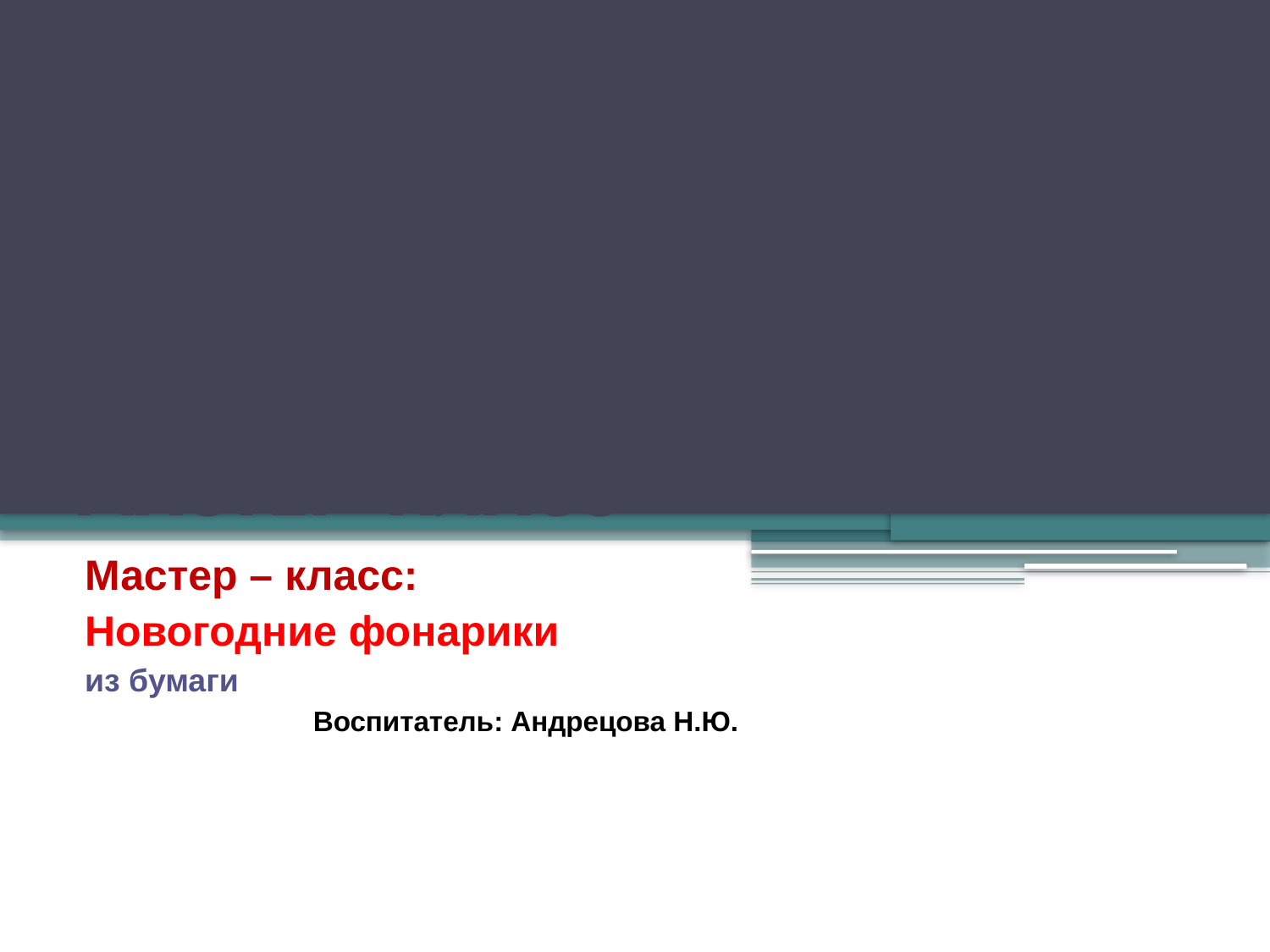

# МАСТЕР-КЛАСС
Мастер – класс:
Новогодние фонарики
из бумаги
Воспитатель: Андрецова Н.Ю.